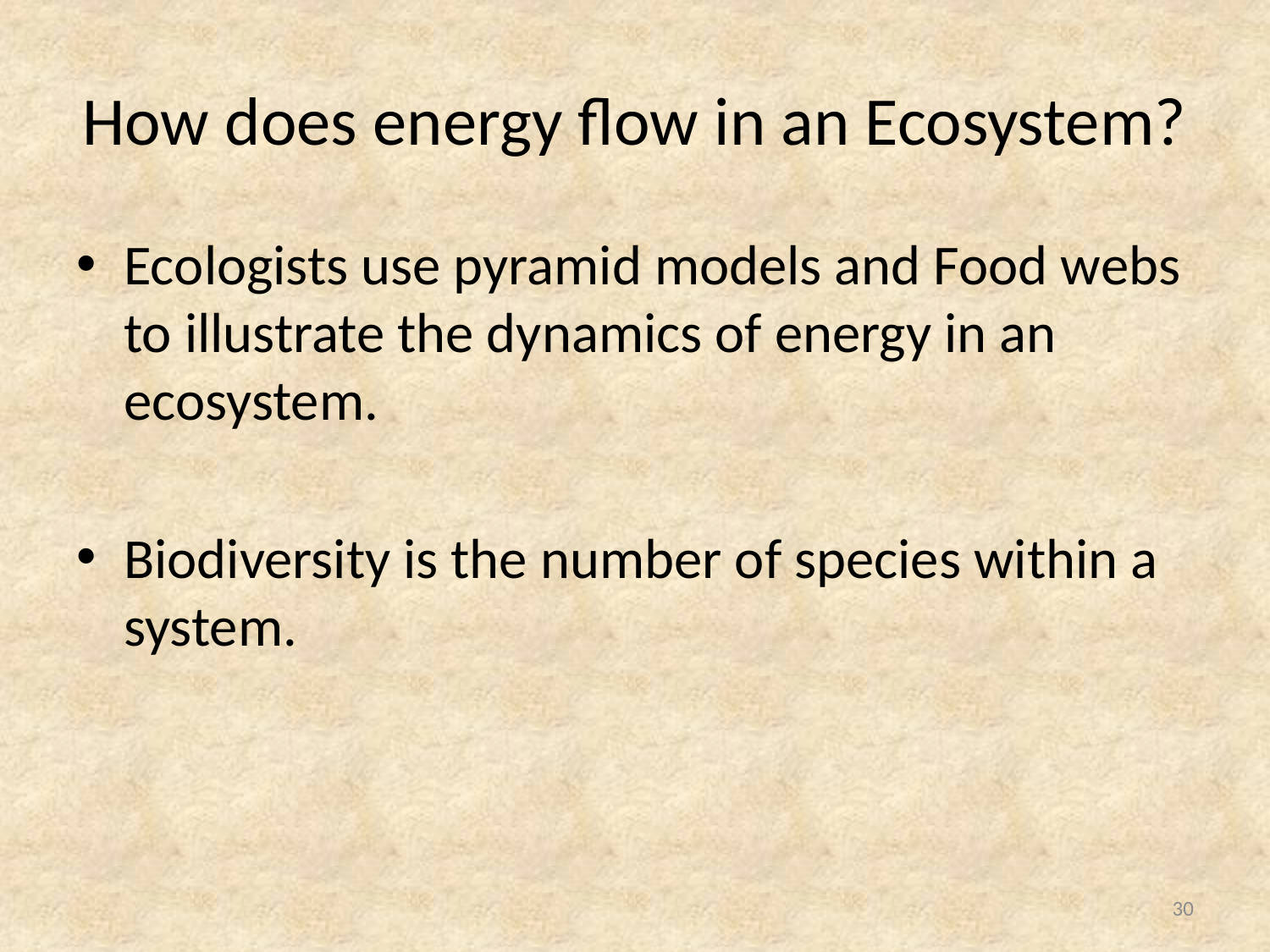

# How does energy flow in an Ecosystem?
Ecologists use pyramid models and Food webs to illustrate the dynamics of energy in an ecosystem.

Biodiversity is the number of species within a system.
30